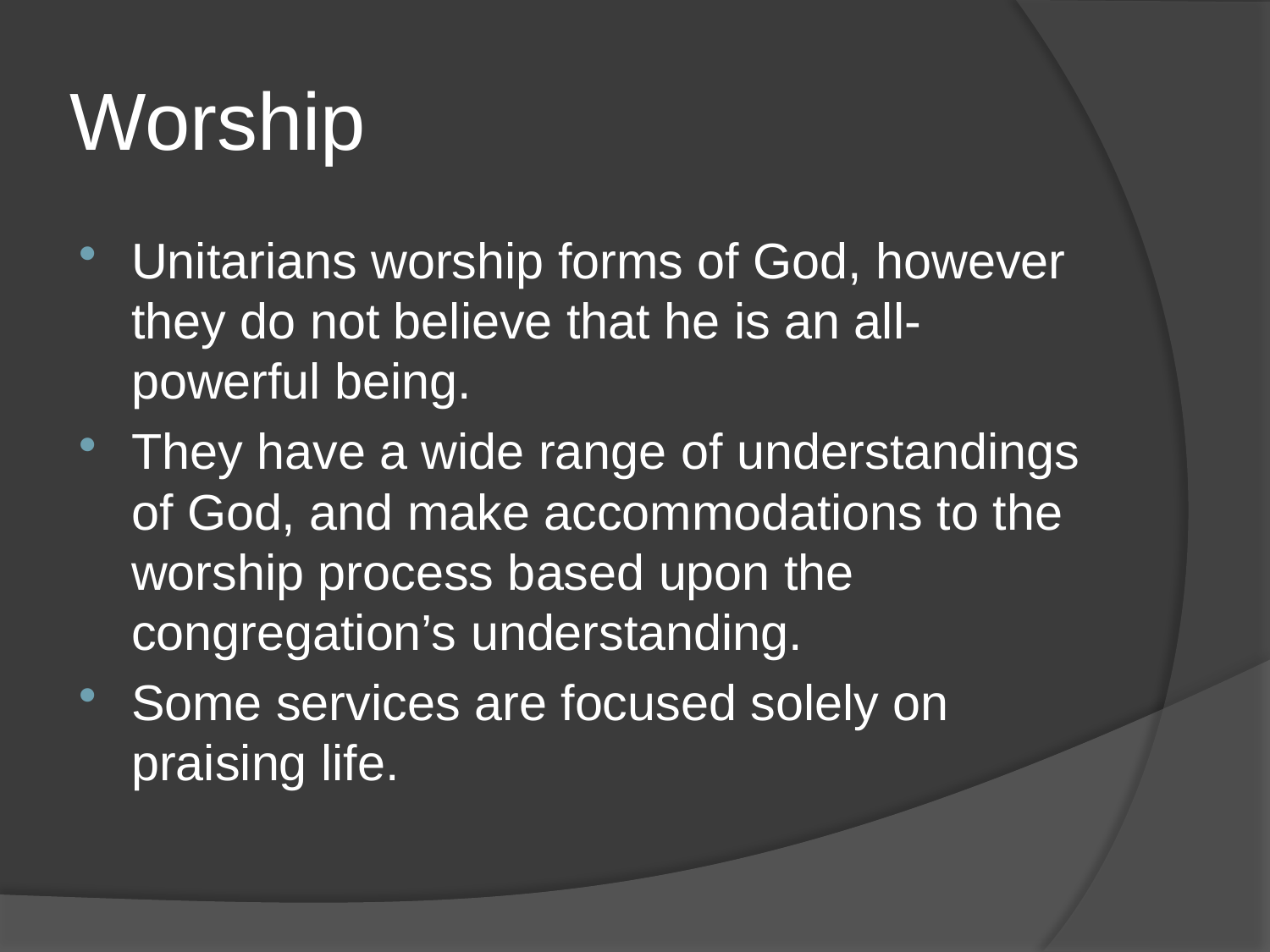

# Worship
Unitarians worship forms of God, however they do not believe that he is an all-powerful being.
They have a wide range of understandings of God, and make accommodations to the worship process based upon the congregation’s understanding.
Some services are focused solely on praising life.